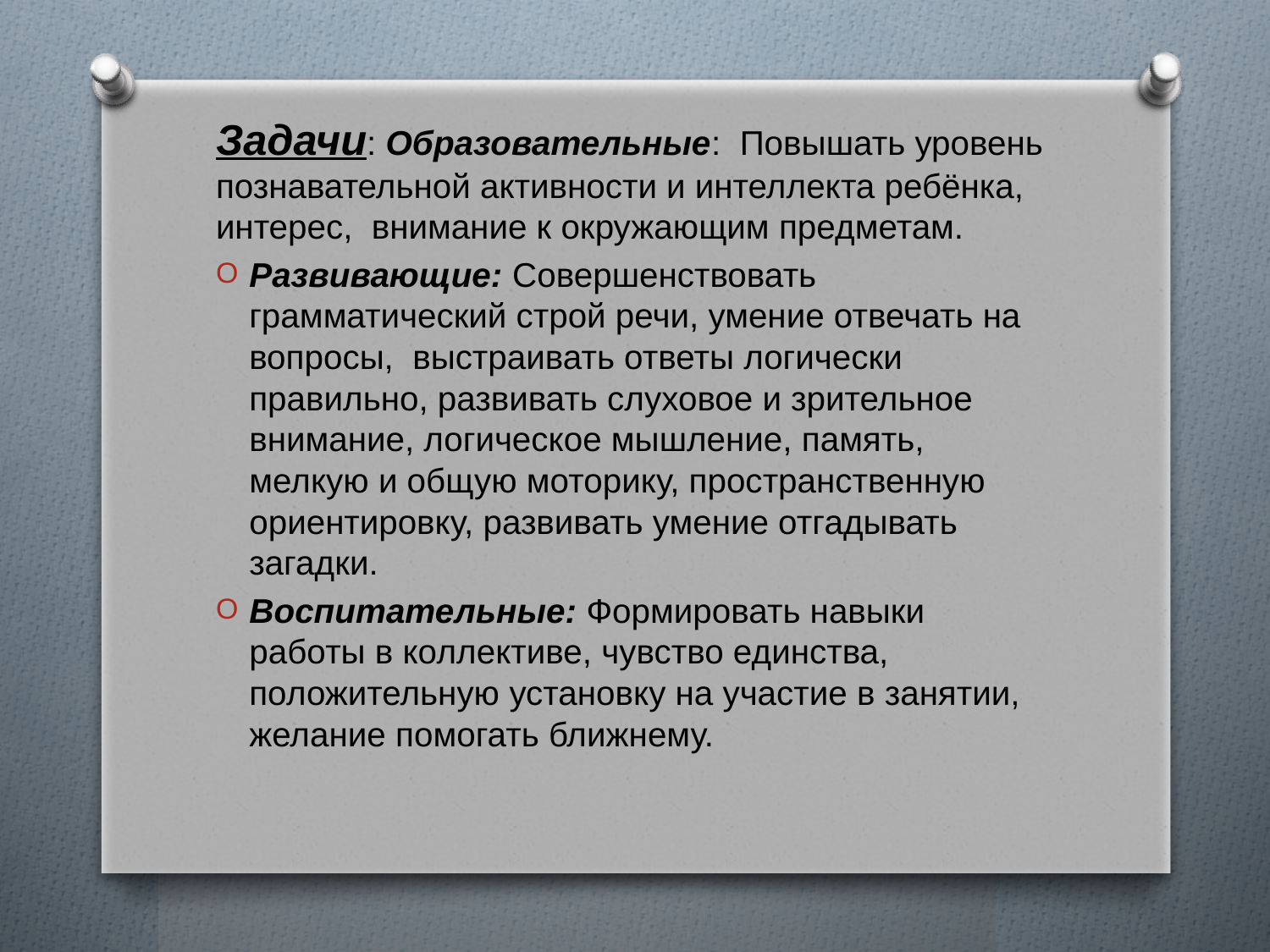

Задачи: Образовательные:  Повышать уровень познавательной активности и интеллекта ребёнка, интерес,  внимание к окружающим предметам.
Развивающие: Совершенствовать грамматический строй речи, умение отвечать на вопросы,  выстраивать ответы логически правильно, развивать слуховое и зрительное внимание, логическое мышление, память, мелкую и общую моторику, пространственную ориентировку, развивать умение отгадывать загадки.
Воспитательные: Формировать навыки работы в коллективе, чувство единства, положительную установку на участие в занятии, желание помогать ближнему.